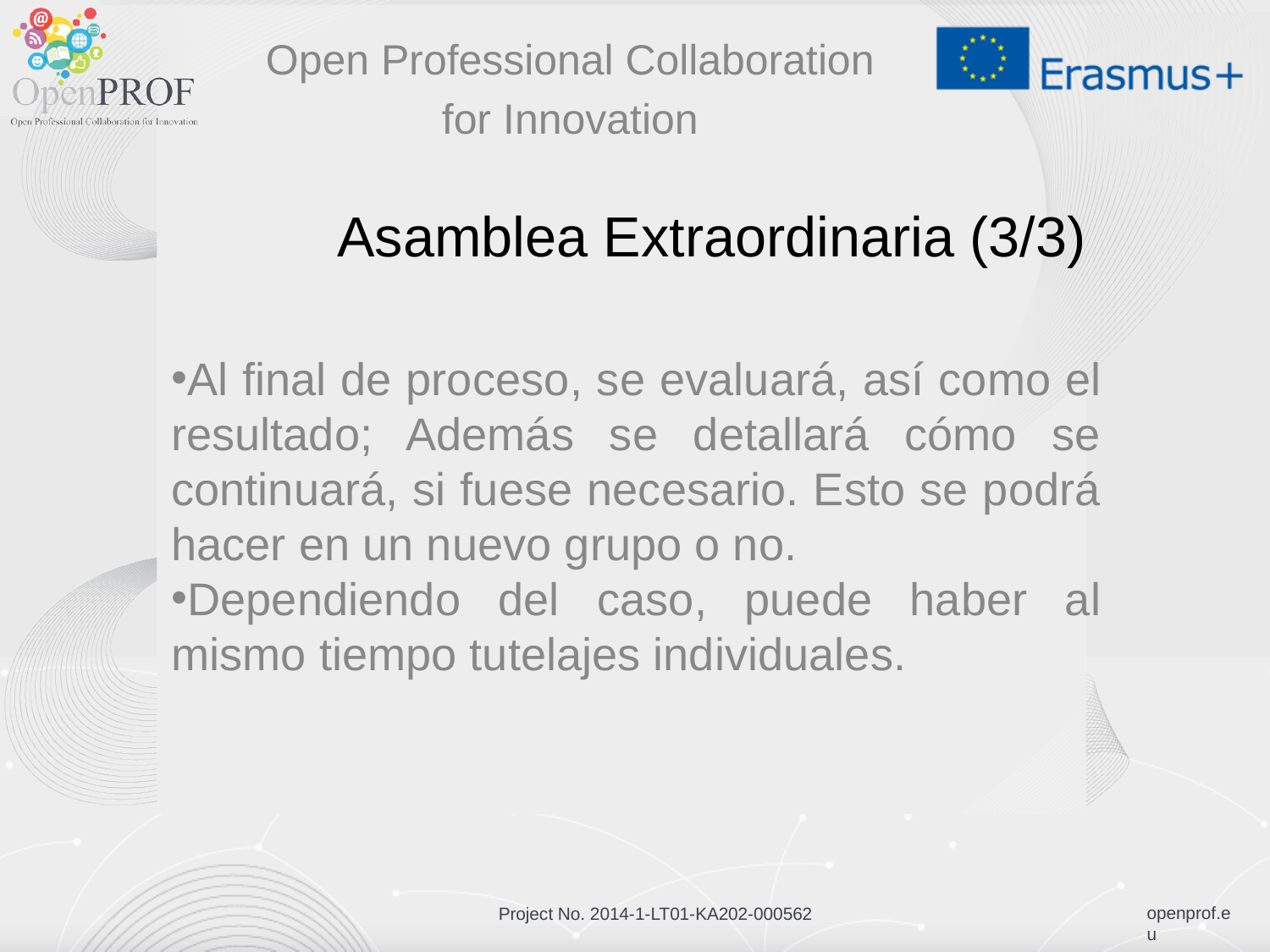

Open Professional Collaboration
for Innovation
# Asamblea Extraordinaria (3/3)
Al final de proceso, se evaluará, así como el resultado; Además se detallará cómo se continuará, si fuese necesario. Esto se podrá hacer en un nuevo grupo o no.
Dependiendo del caso, puede haber al mismo tiempo tutelajes individuales.